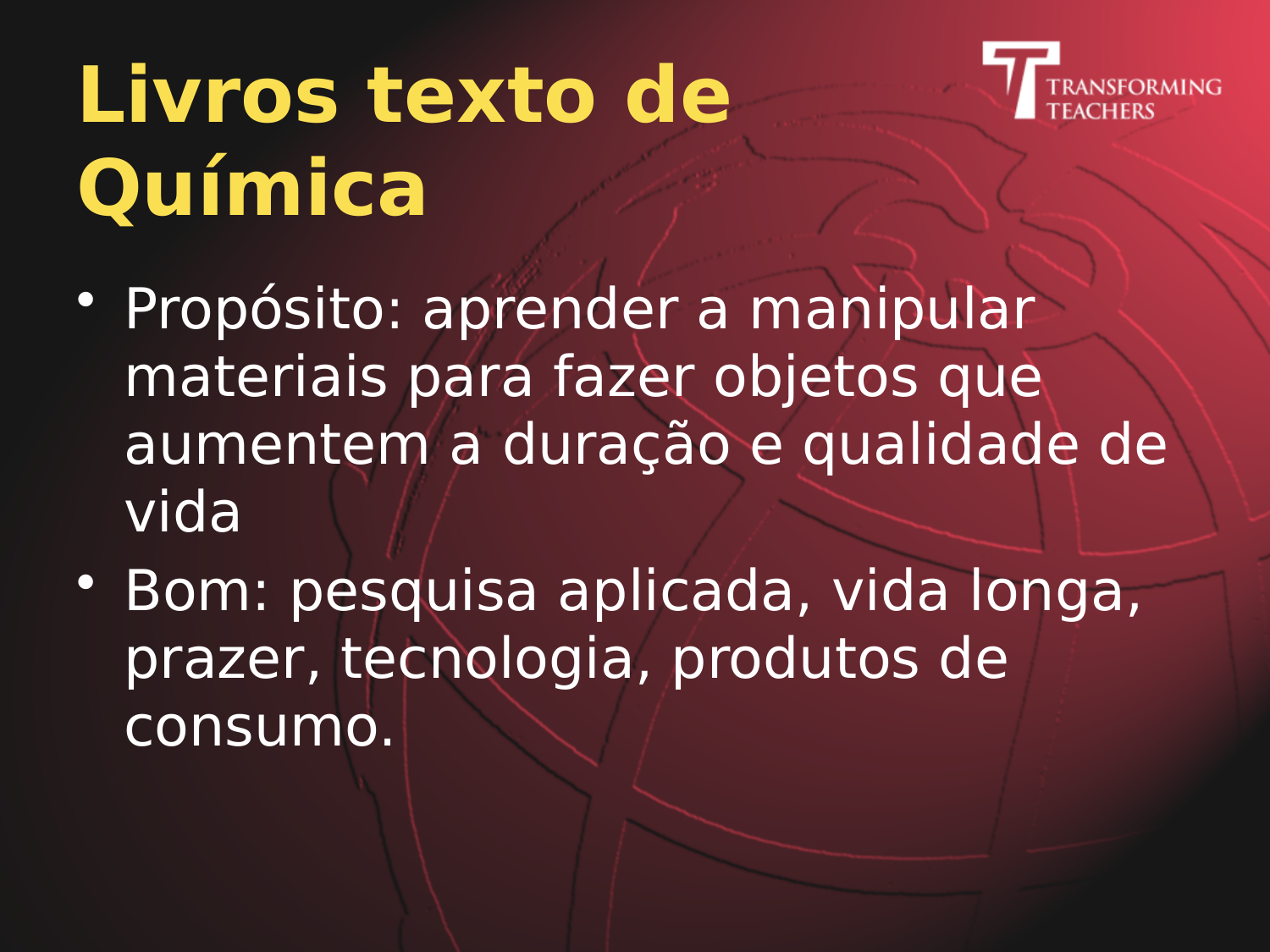

# Livros texto de Química
Propósito: aprender a manipular materiais para fazer objetos que aumentem a duração e qualidade de vida
Bom: pesquisa aplicada, vida longa, prazer, tecnologia, produtos de consumo.